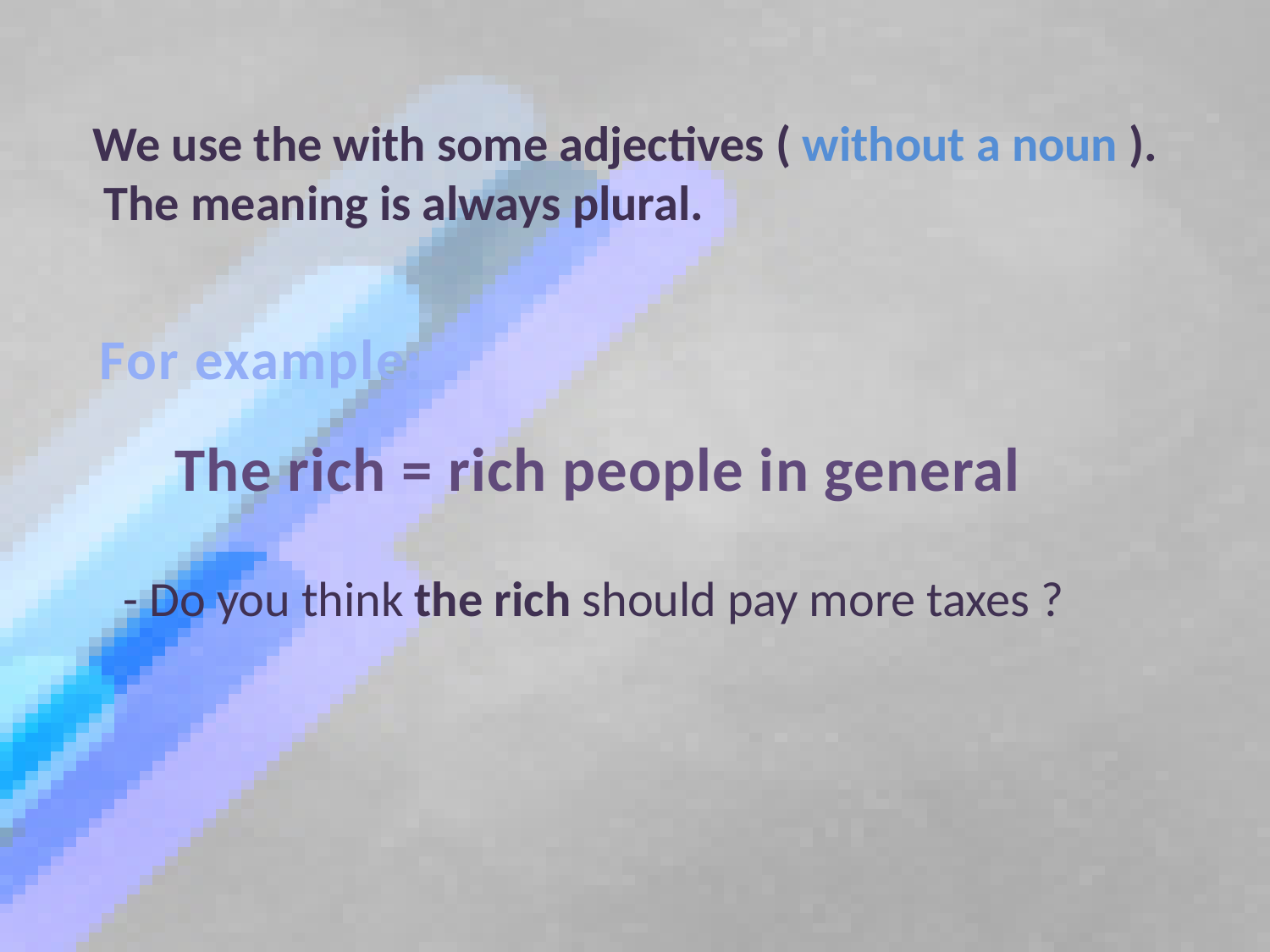

We use the with some adjectives ( without a noun ).
 The meaning is always plural.
For example:
The rich = rich people in general
- Do you think the rich should pay more taxes ?